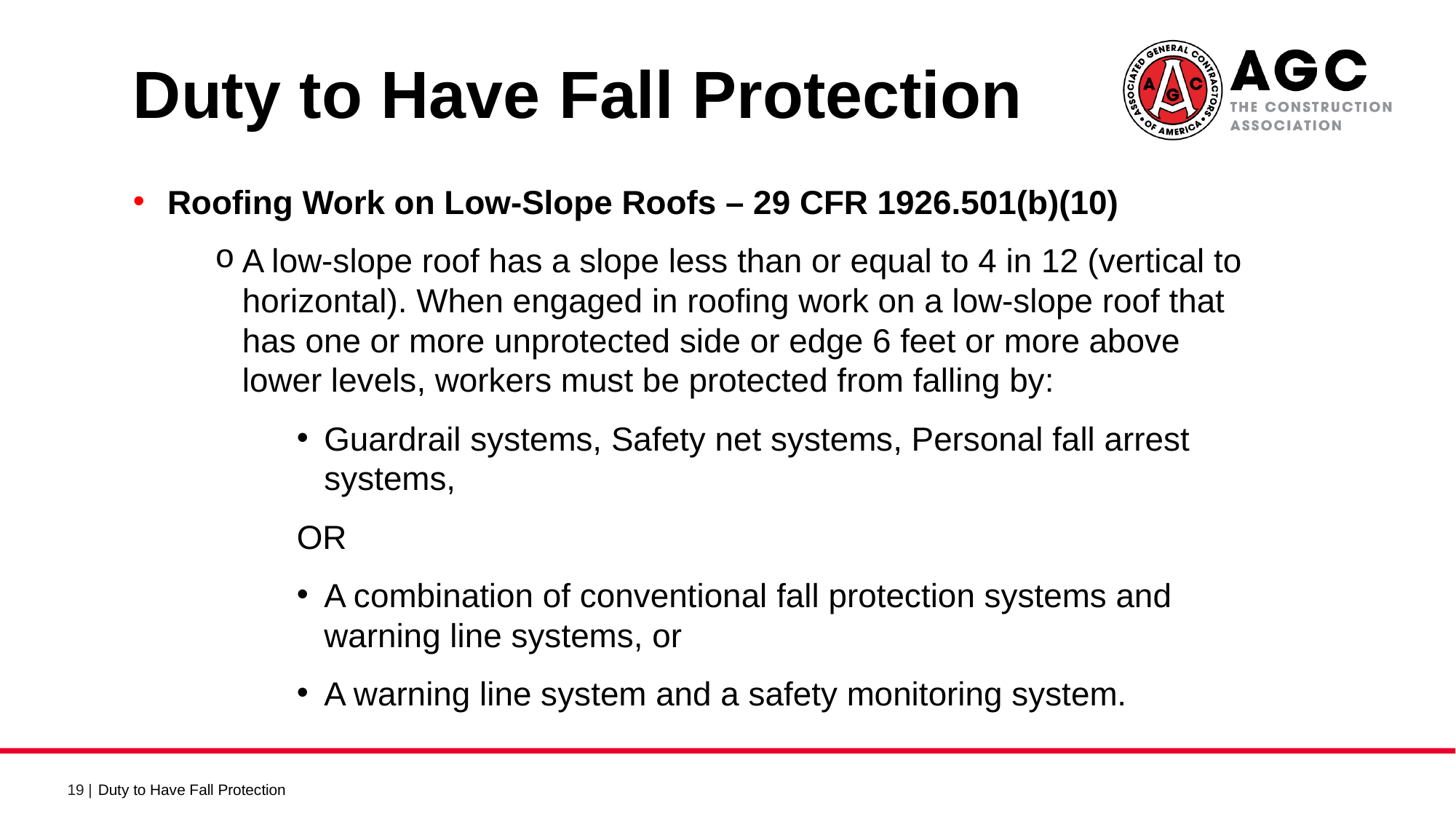

Duty to Have Fall Protection 9

Roofing Work on Low-Slope Roofs – 29 CFR 1926.501(b)(10)
A low-slope roof has a slope less than or equal to 4 in 12 (vertical to horizontal). When engaged in roofing work on a low-slope roof that has one or more unprotected side or edge 6 feet or more above lower levels, workers must be protected from falling by:
Guardrail systems, Safety net systems, Personal fall arrest systems,
OR
A combination of conventional fall protection systems and warning line systems, or
A warning line system and a safety monitoring system.
Duty to Have Fall Protection